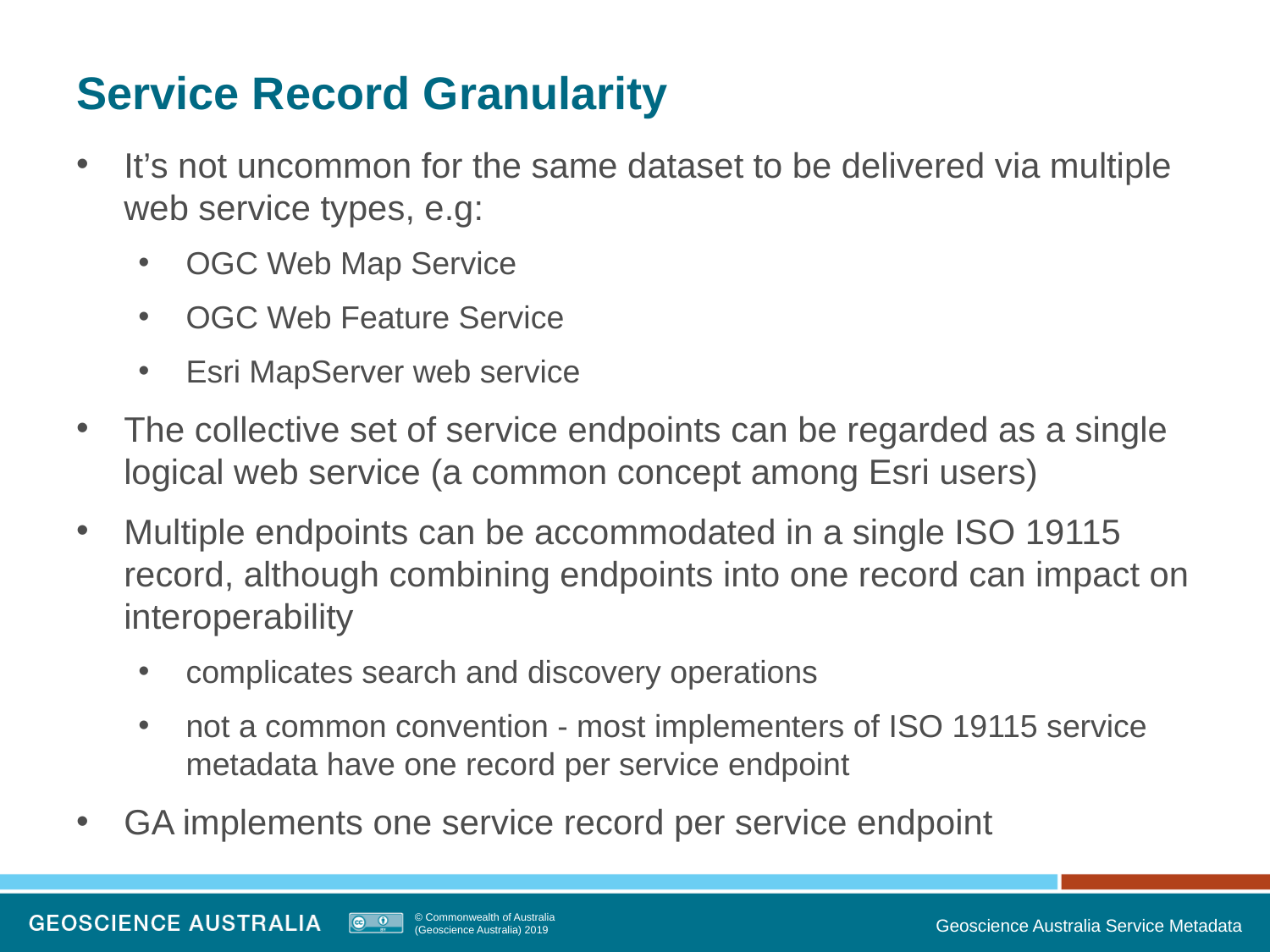

# Service Record Granularity
It’s not uncommon for the same dataset to be delivered via multiple web service types, e.g:
OGC Web Map Service
OGC Web Feature Service
Esri MapServer web service
The collective set of service endpoints can be regarded as a single logical web service (a common concept among Esri users)
Multiple endpoints can be accommodated in a single ISO 19115 record, although combining endpoints into one record can impact on interoperability
complicates search and discovery operations
not a common convention - most implementers of ISO 19115 service metadata have one record per service endpoint
GA implements one service record per service endpoint
Geoscience Australia Service Metadata